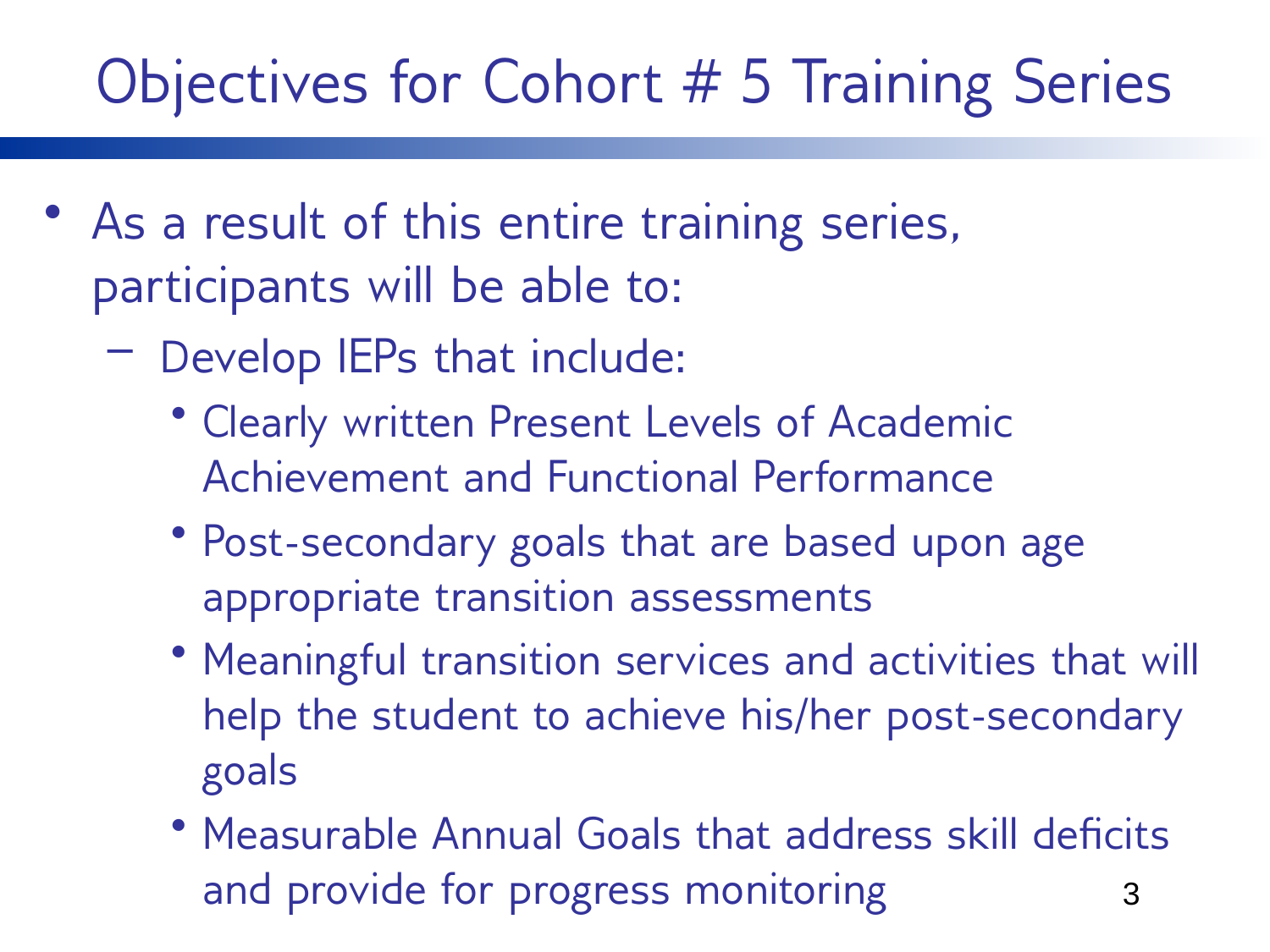

Objectives for Cohort # 5 Training Series

As a result of this entire training series, participants will be able to:
 Develop IEPs that include:
Clearly written Present Levels of Academic Achievement and Functional Performance
Post-secondary goals that are based upon age appropriate transition assessments
Meaningful transition services and activities that will help the student to achieve his/her post-secondary goals
Measurable Annual Goals that address skill deficits and provide for progress monitoring

3